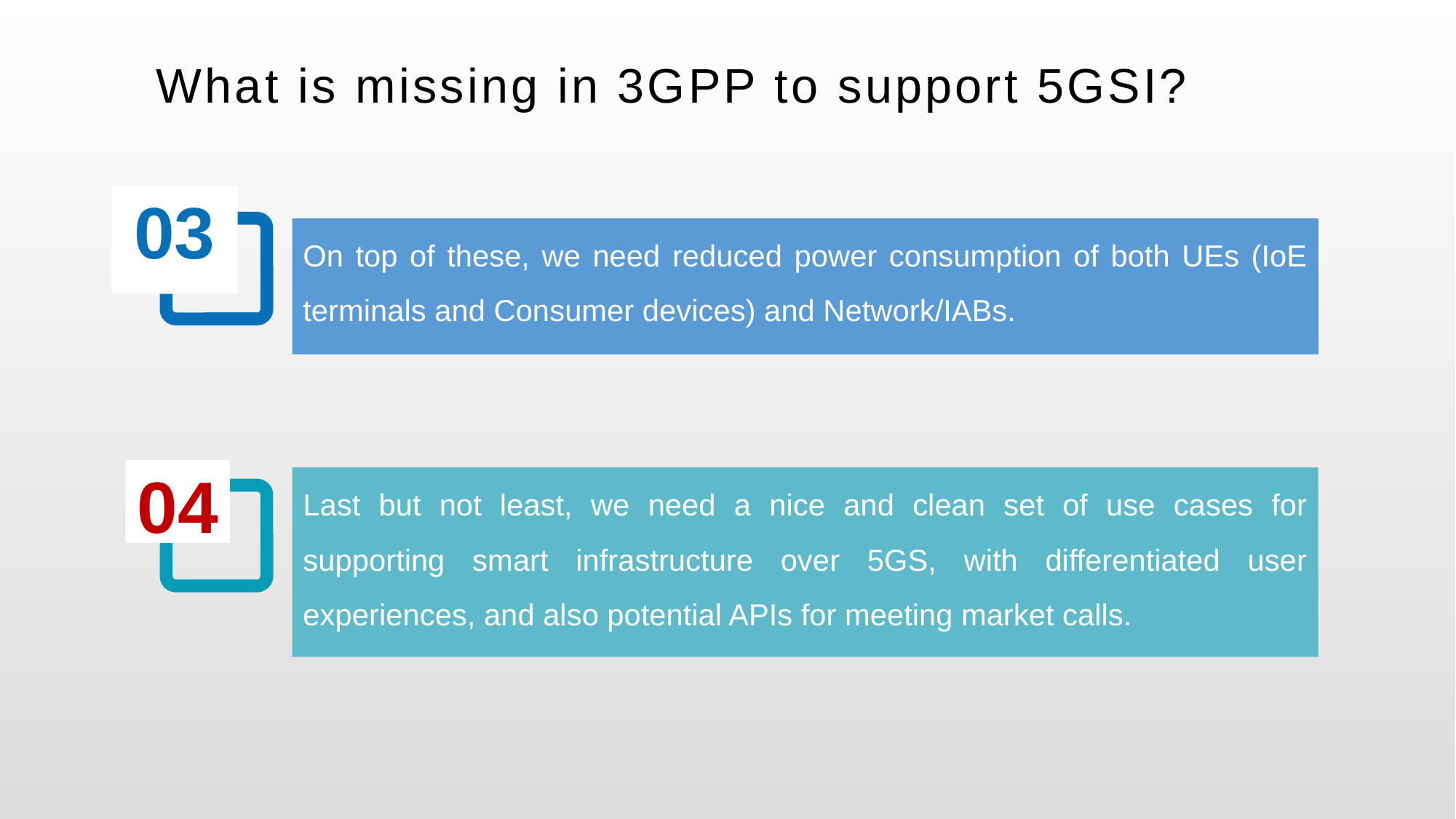

What is missing in 3GPP to support 5GSI?
03

On top of these, we need reduced power consumption of both UEs (IoE terminals and Consumer devices) and Network/IABs.

04
Last but not least, we need a nice and clean set of use cases for supporting smart infrastructure over 5GS, with differentiated user experiences, and also potential APIs for meeting market calls.